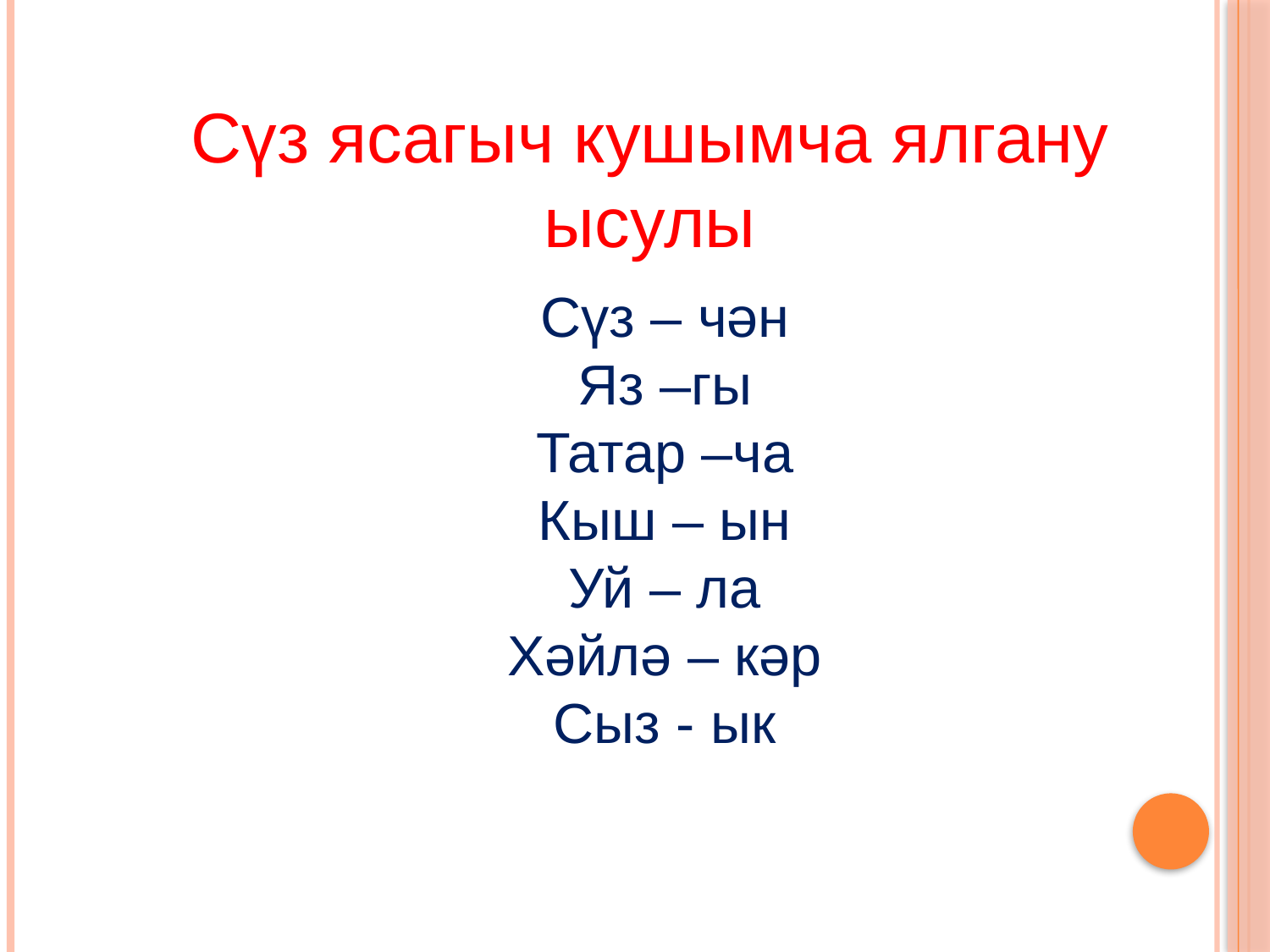

Сүз ясагыч кушымча ялгану ысулы
Сүз – чән
Яз –гы
Татар –ча
Кыш – ын
Уй – ла
Хәйлә – кәр
Сыз - ык